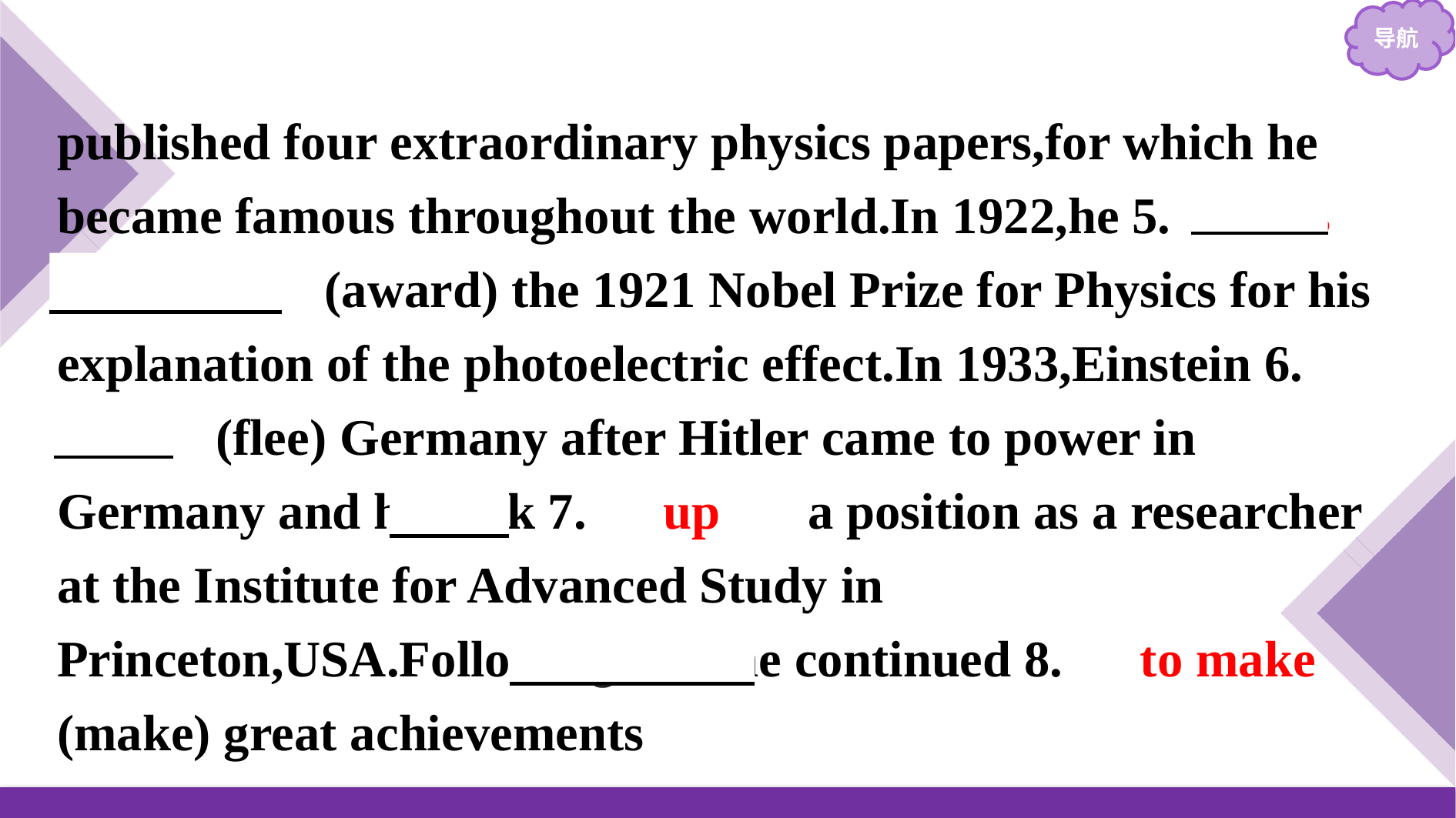

published four extraordinary physics papers,for which he became famous throughout the world.In 1922,he 5.　was awarded　(award) the 1921 Nobel Prize for Physics for his explanation of the photoelectric effect.In 1933,Einstein 6.　fled　(flee) Germany after Hitler came to power in Germany and he took 7.　up　 a position as a researcher at the Institute for Advanced Study in Princeton,USA.Following that,he continued 8.　to make　(make) great achievements